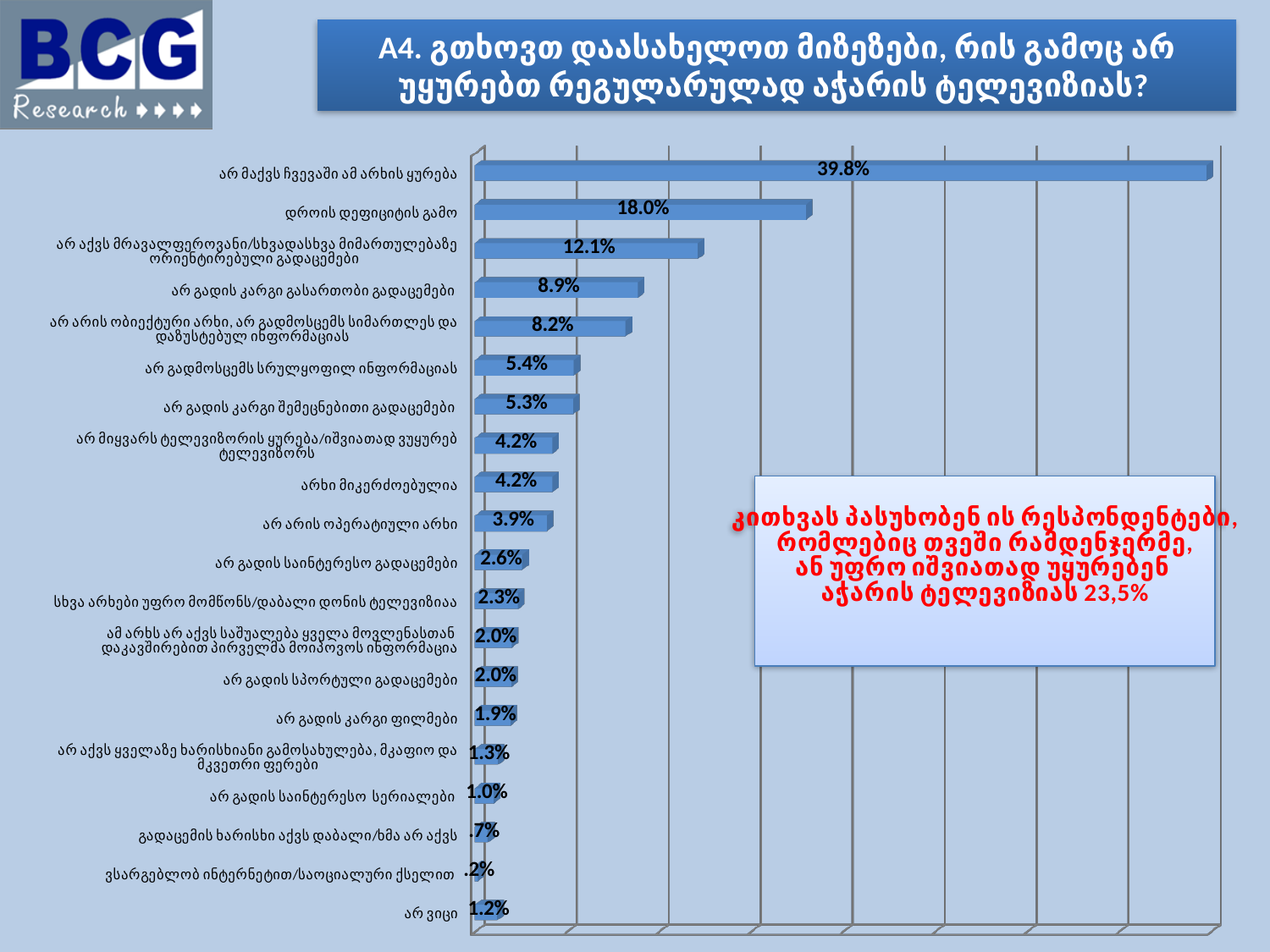

A4. გთხოვთ დაასახელოთ მიზეზები, რის გამოც არ უყურებთ რეგულარულად აჭარის ტელევიზიას?

[unsupported chart]